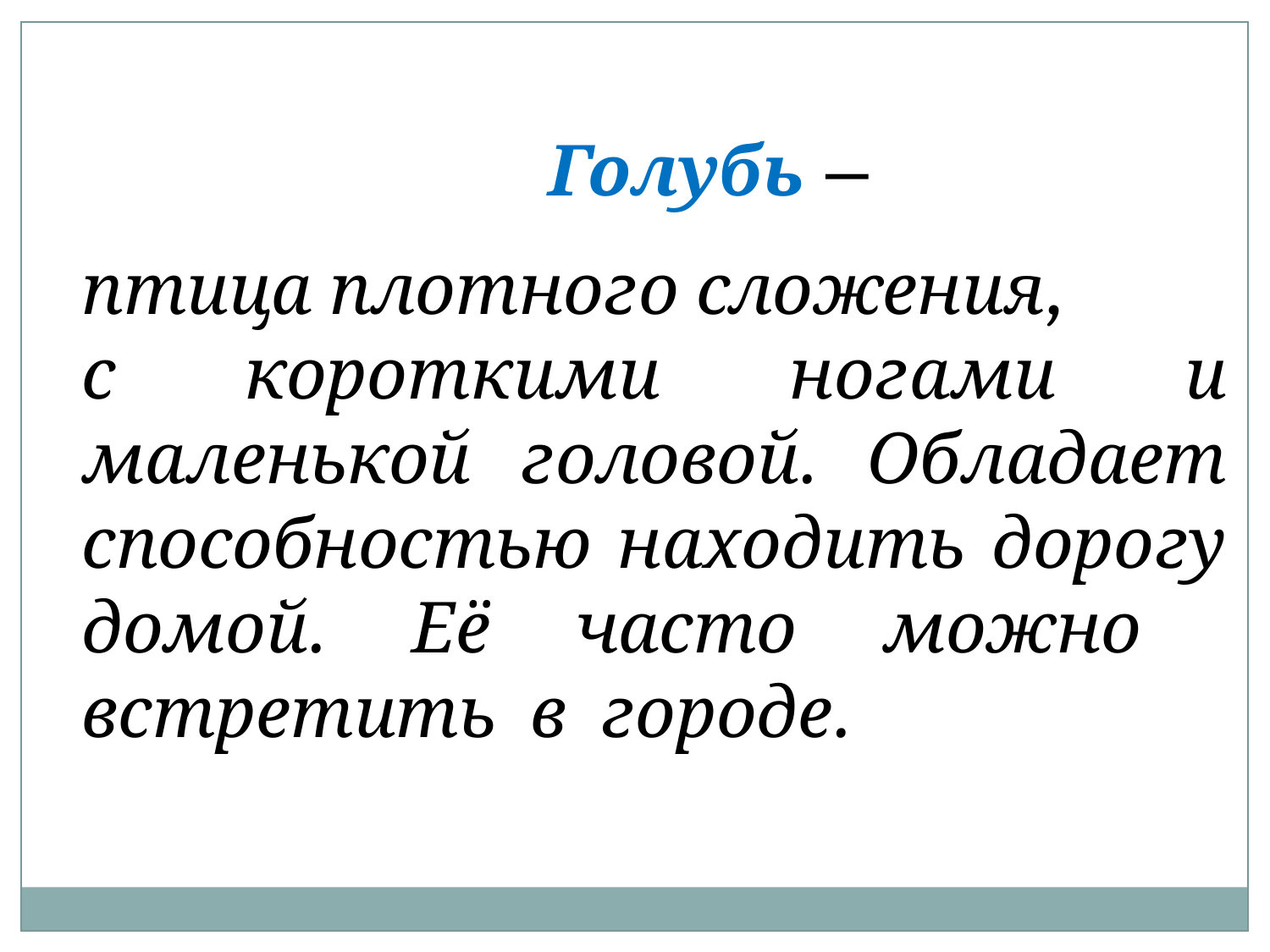

Голубь –

птица плотного сложения,
с короткими ногами и маленькой головой. Обладает способностью находить дорогу домой. Её часто можно  встретить  в  городе.